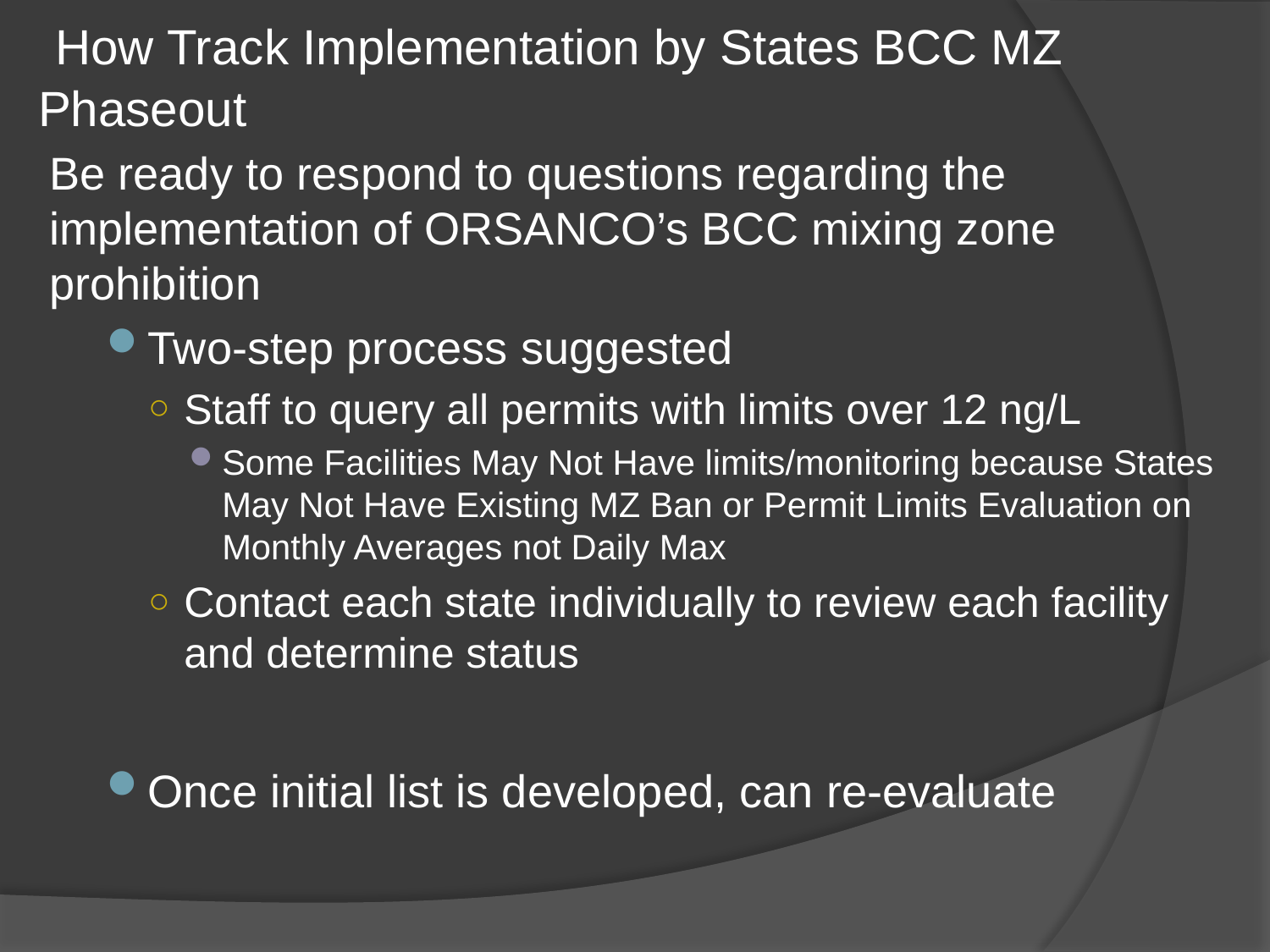

# How Track Implementation by States BCC MZ Phaseout
Be ready to respond to questions regarding the implementation of ORSANCO’s BCC mixing zone prohibition
Two-step process suggested
Staff to query all permits with limits over 12 ng/L
Some Facilities May Not Have limits/monitoring because States May Not Have Existing MZ Ban or Permit Limits Evaluation on Monthly Averages not Daily Max
Contact each state individually to review each facility and determine status

Once initial list is developed, can re-evaluate